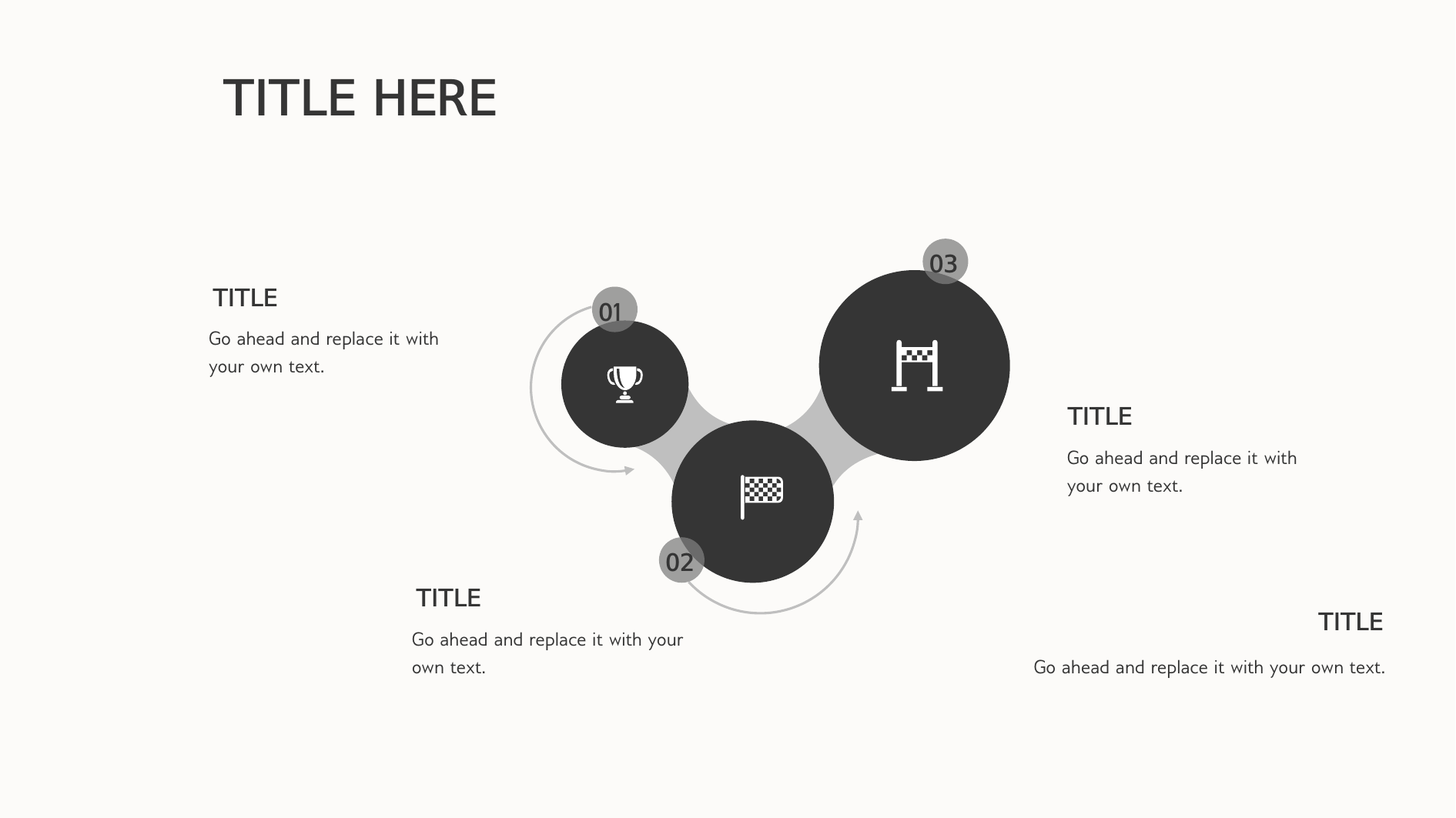

TITLE HERE

03

TITLE

01

Go ahead and replace it with your own text.

TITLE

Go ahead and replace it with your own text.

02
TITLE
TITLE
Go ahead and replace it with your own text.
Go ahead and replace it with your own text.